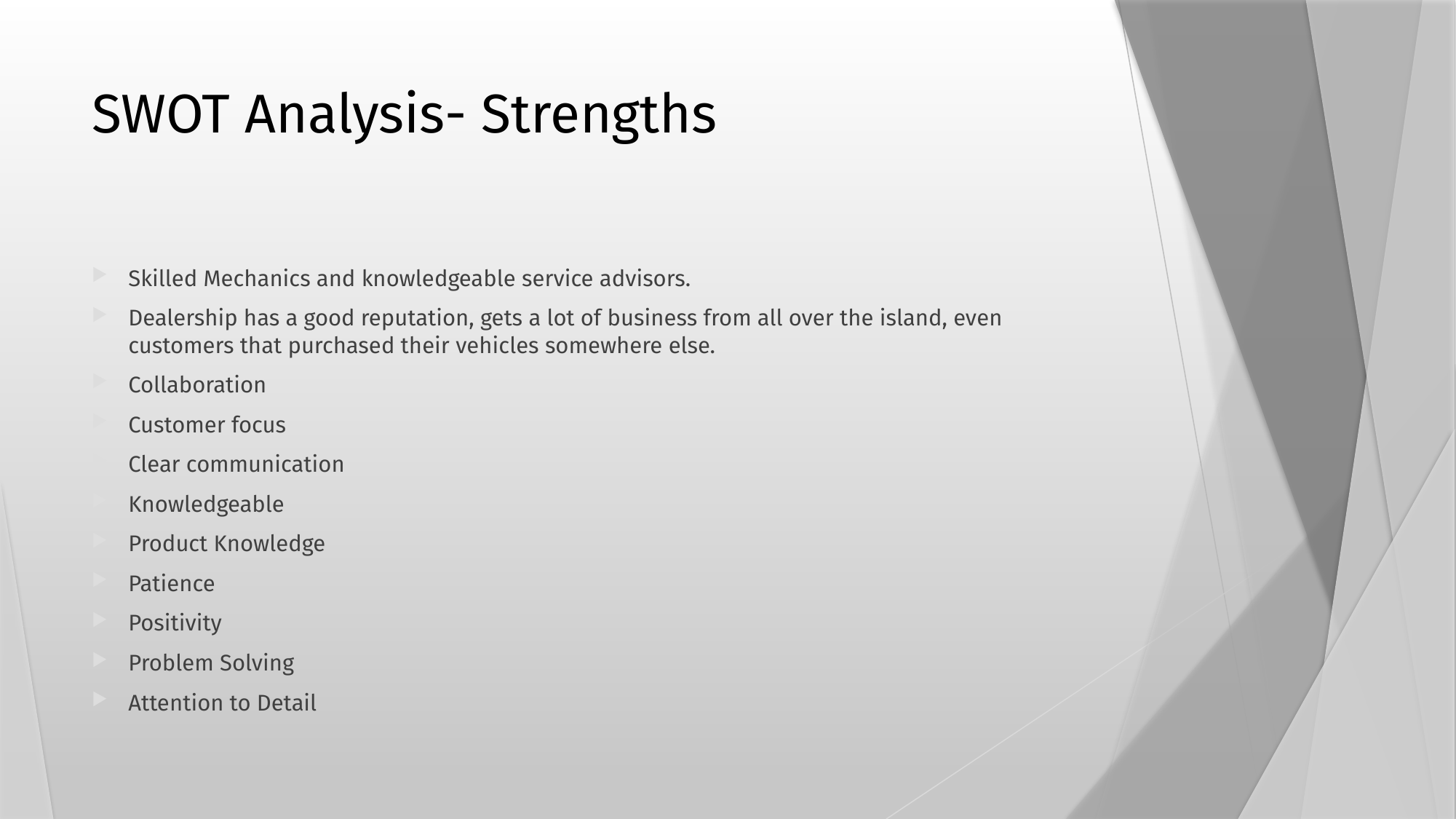

# SWOT Analysis- Strengths
Skilled Mechanics and knowledgeable service advisors.
Dealership has a good reputation, gets a lot of business from all over the island, even customers that purchased their vehicles somewhere else.
Collaboration
Customer focus
Clear communication
Knowledgeable
Product Knowledge
Patience
Positivity
Problem Solving
Attention to Detail